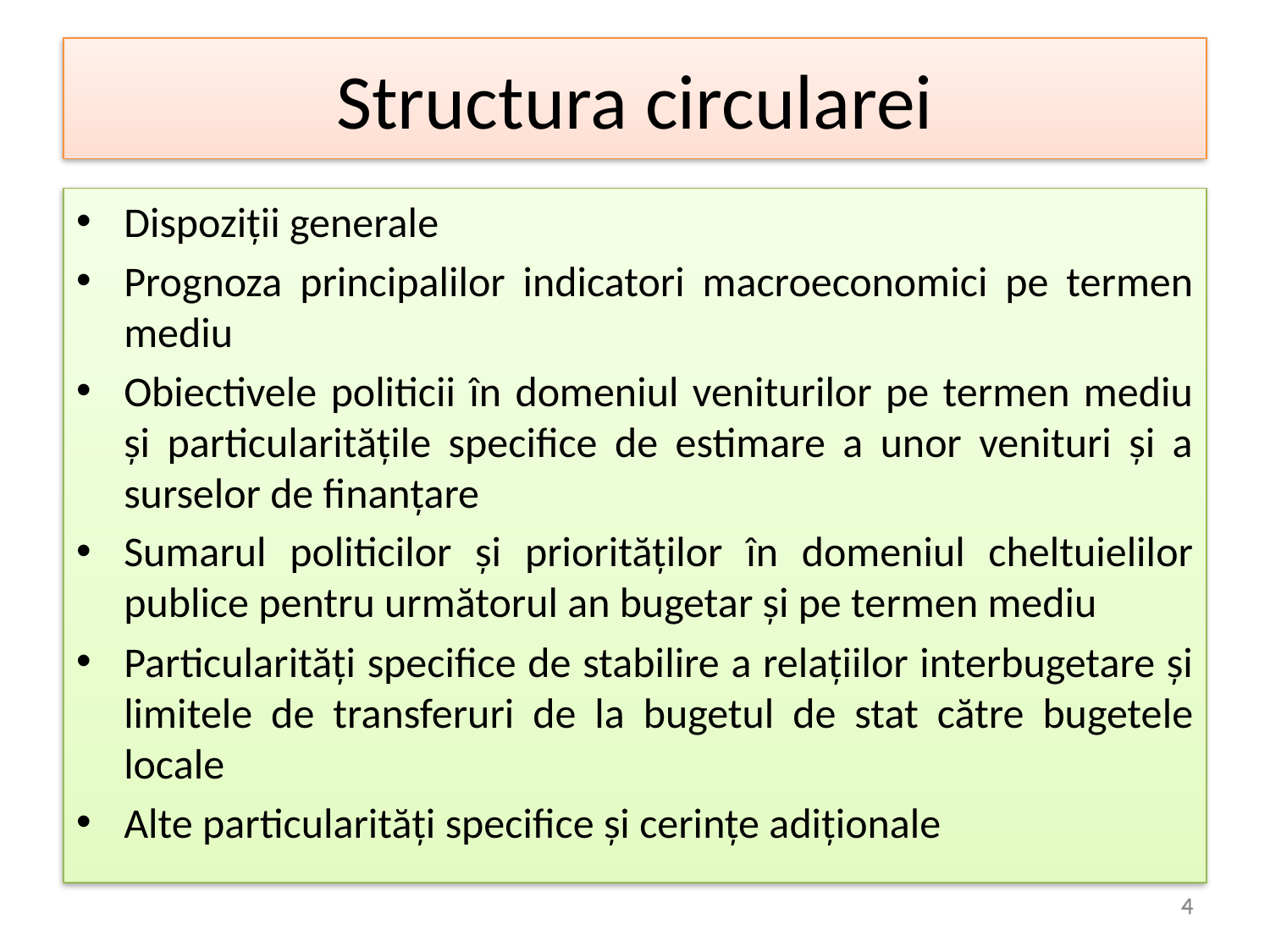

# Structura circularei
Dispoziții generale
Prognoza principalilor indicatori macroeconomici pe termen mediu
Obiectivele politicii în domeniul veniturilor pe termen mediu și particularitățile specifice de estimare a unor venituri și a surselor de finanțare
Sumarul politicilor și priorităților în domeniul cheltuielilor publice pentru următorul an bugetar și pe termen mediu
Particularități specifice de stabilire a relațiilor interbugetare și limitele de transferuri de la bugetul de stat către bugetele locale
Alte particularități specifice și cerințe adiționale

4